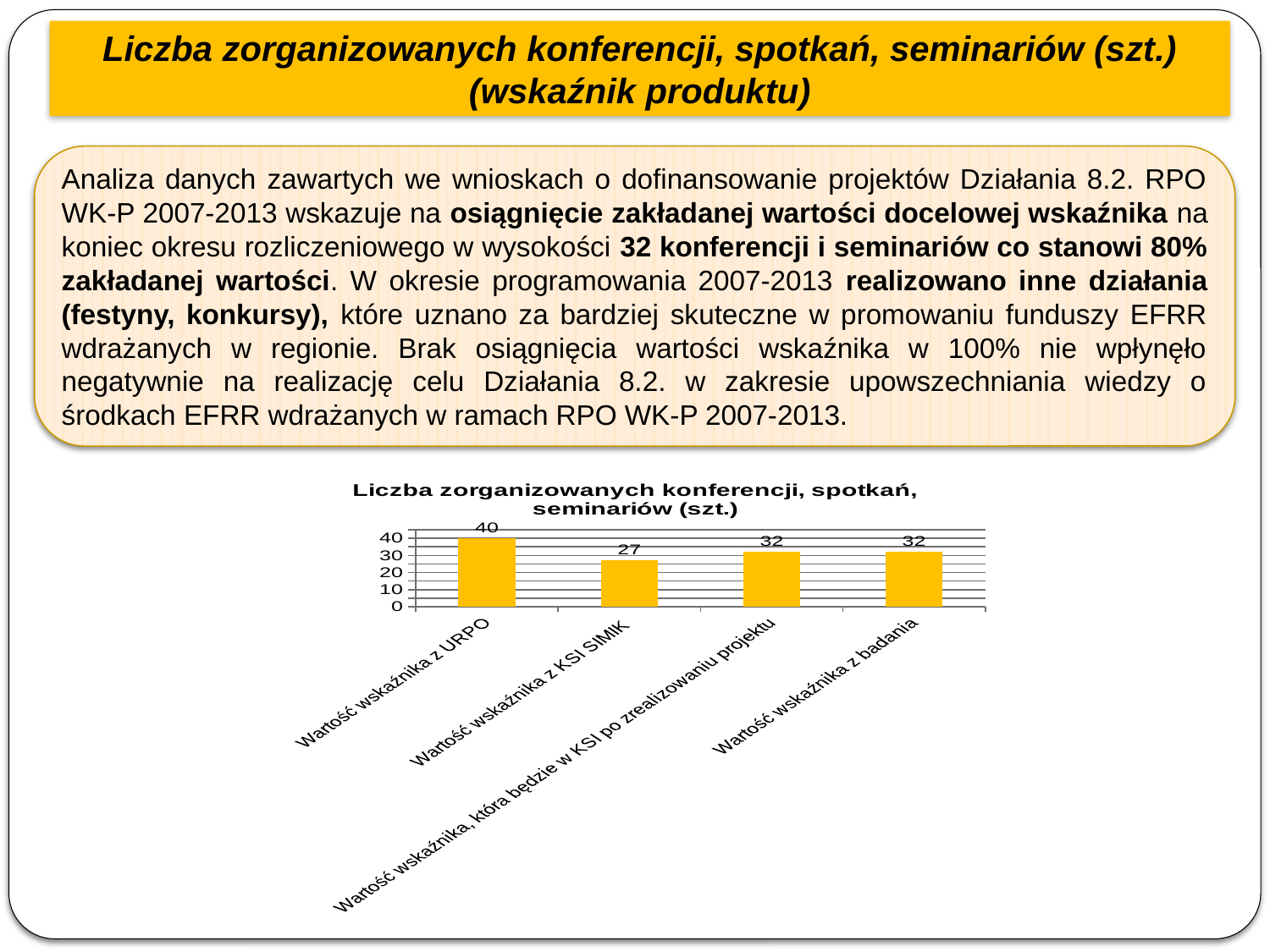

Liczba zorganizowanych konferencji, spotkań, seminariów (szt.) (wskaźnik produktu)
Analiza danych zawartych we wnioskach o dofinansowanie projektów Działania 8.2. RPO WK-P 2007-2013 wskazuje na osiągnięcie zakładanej wartości docelowej wskaźnika na koniec okresu rozliczeniowego w wysokości 32 konferencji i seminariów co stanowi 80% zakładanej wartości. W okresie programowania 2007-2013 realizowano inne działania (festyny, konkursy), które uznano za bardziej skuteczne w promowaniu funduszy EFRR wdrażanych w regionie. Brak osiągnięcia wartości wskaźnika w 100% nie wpłynęło negatywnie na realizację celu Działania 8.2. w zakresie upowszechniania wiedzy o środkach EFRR wdrażanych w ramach RPO WK-P 2007-2013.

### Chart:

| Category | Liczba zorganizowanych konferencji, spotkań, seminariów (szt.) |
|---|---|
| Wartość wskaźnika z URPO | 40.0 |
| Wartość wskaźnika z KSI SIMIK  | 27.0 |
| Wartość wskaźnika, która będzie w KSI po zrealizowaniu projektu | 32.0 |
| Wartość wskaźnika z badania | 32.0 |